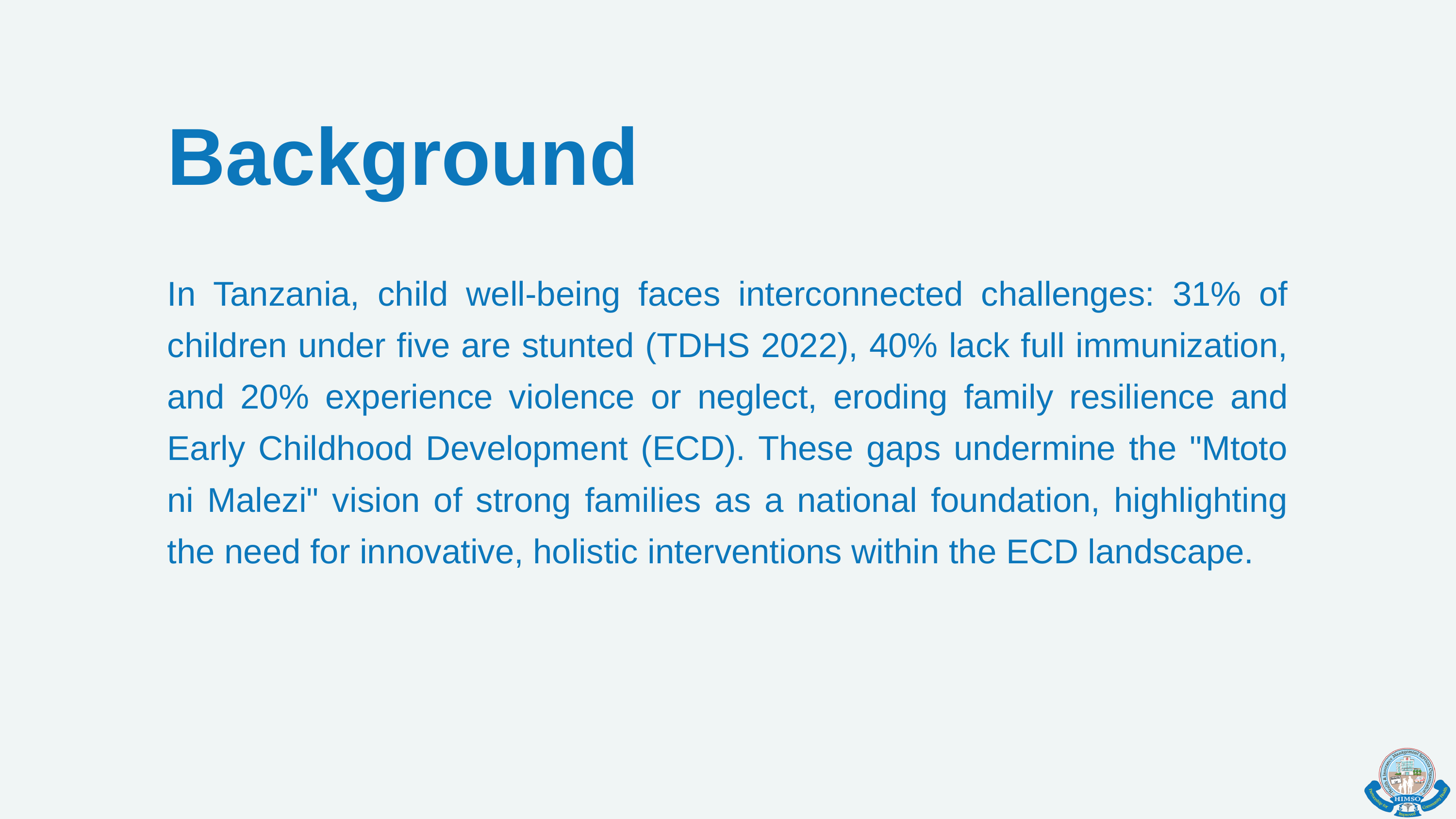

Background

In Tanzania, child well-being faces interconnected challenges: 31% of children under five are stunted (TDHS 2022), 40% lack full immunization, and 20% experience violence or neglect, eroding family resilience and Early Childhood Development (ECD). These gaps undermine the "Mtoto ni Malezi" vision of strong families as a national foundation, highlighting the need for innovative, holistic interventions within the ECD landscape.